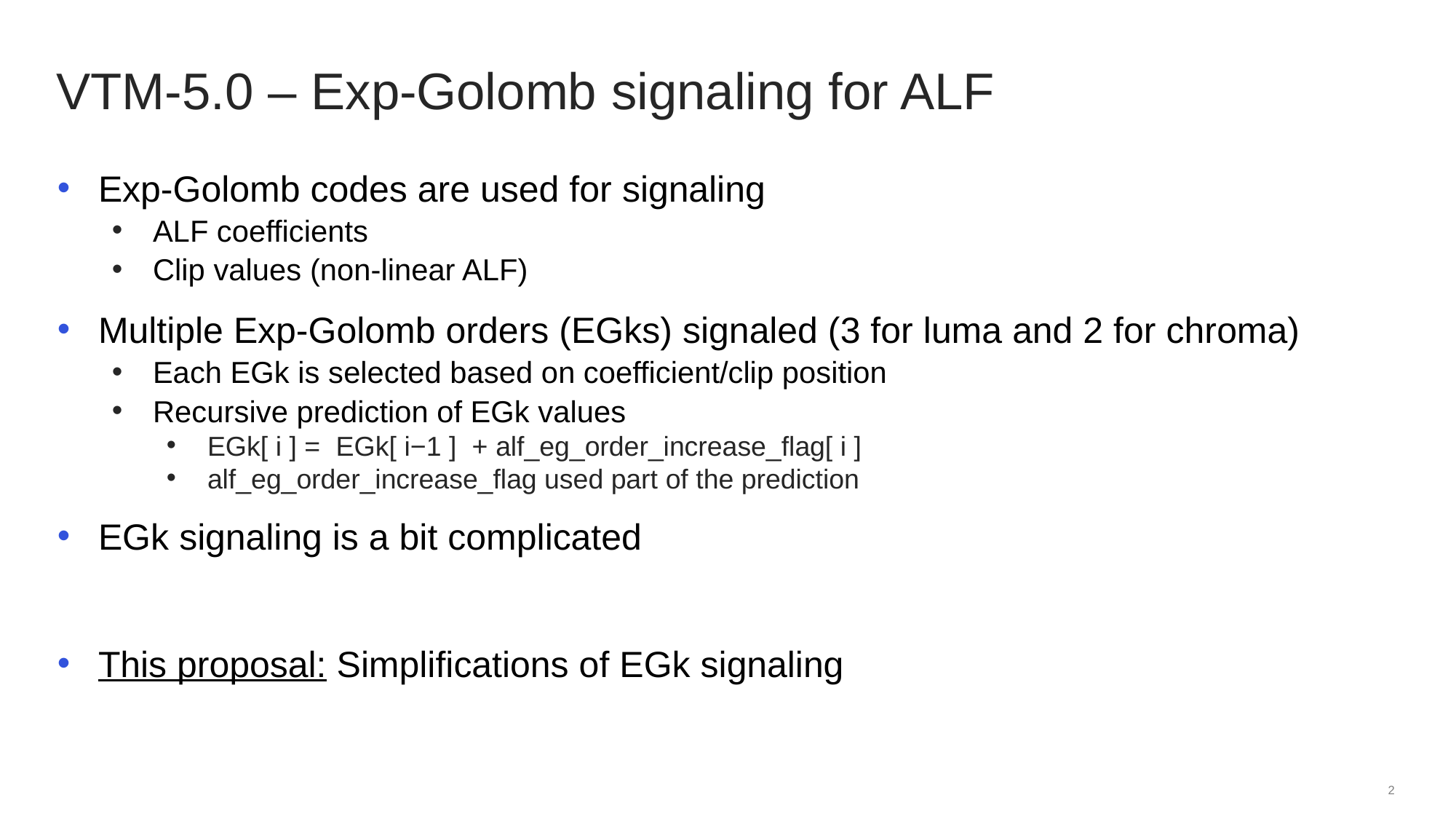

# VTM-5.0 – Exp-Golomb signaling for ALF
Exp-Golomb codes are used for signaling
ALF coefficients
Clip values (non-linear ALF)
Multiple Exp-Golomb orders (EGks) signaled (3 for luma and 2 for chroma)
Each EGk is selected based on coefficient/clip position
Recursive prediction of EGk values
EGk[ i ] =  EGk[ i−1 ]  + alf_eg_order_increase_flag[ i ]
alf_eg_order_increase_flag used part of the prediction
EGk signaling is a bit complicated

This proposal: Simplifications of EGk signaling